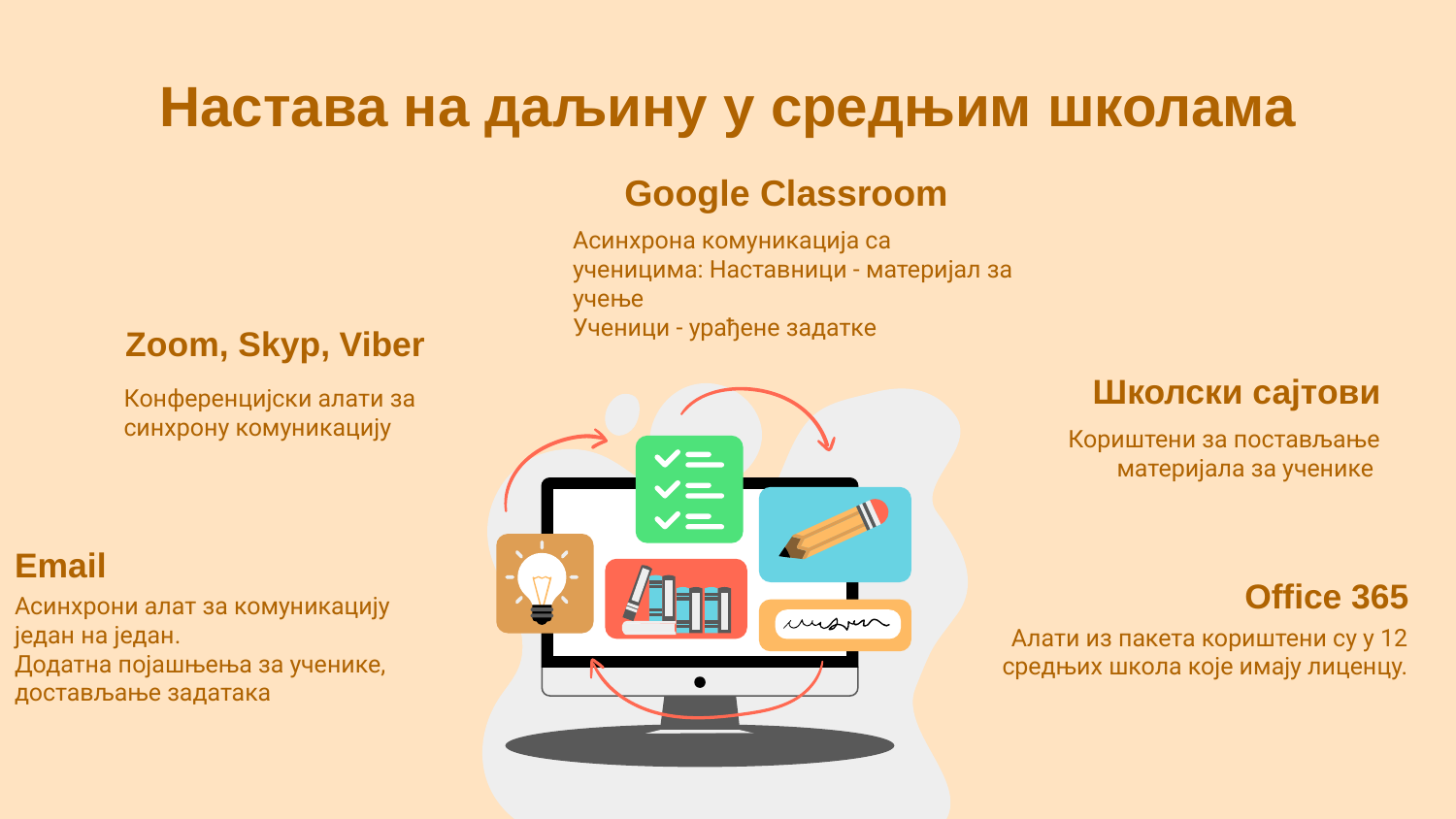

# Настава на даљину у средњим школама
Google Classroom
Асинхрона комуникација са ученицима: Наставници - материјал за учење
Ученици - урађене задатке
Zoom, Skyp, Viber
Конференцијски алати за синхрону комуникацију
Школски сајтови
Кориштени за постављање материјала за ученике

Еmail
Асинхрони алат за комуникацију један на један.
Додатна појашњења за ученике, достављање задатака
Оffice 365
Aлати из пакета кориштени су у 12 средњих школа које имају лиценцу.